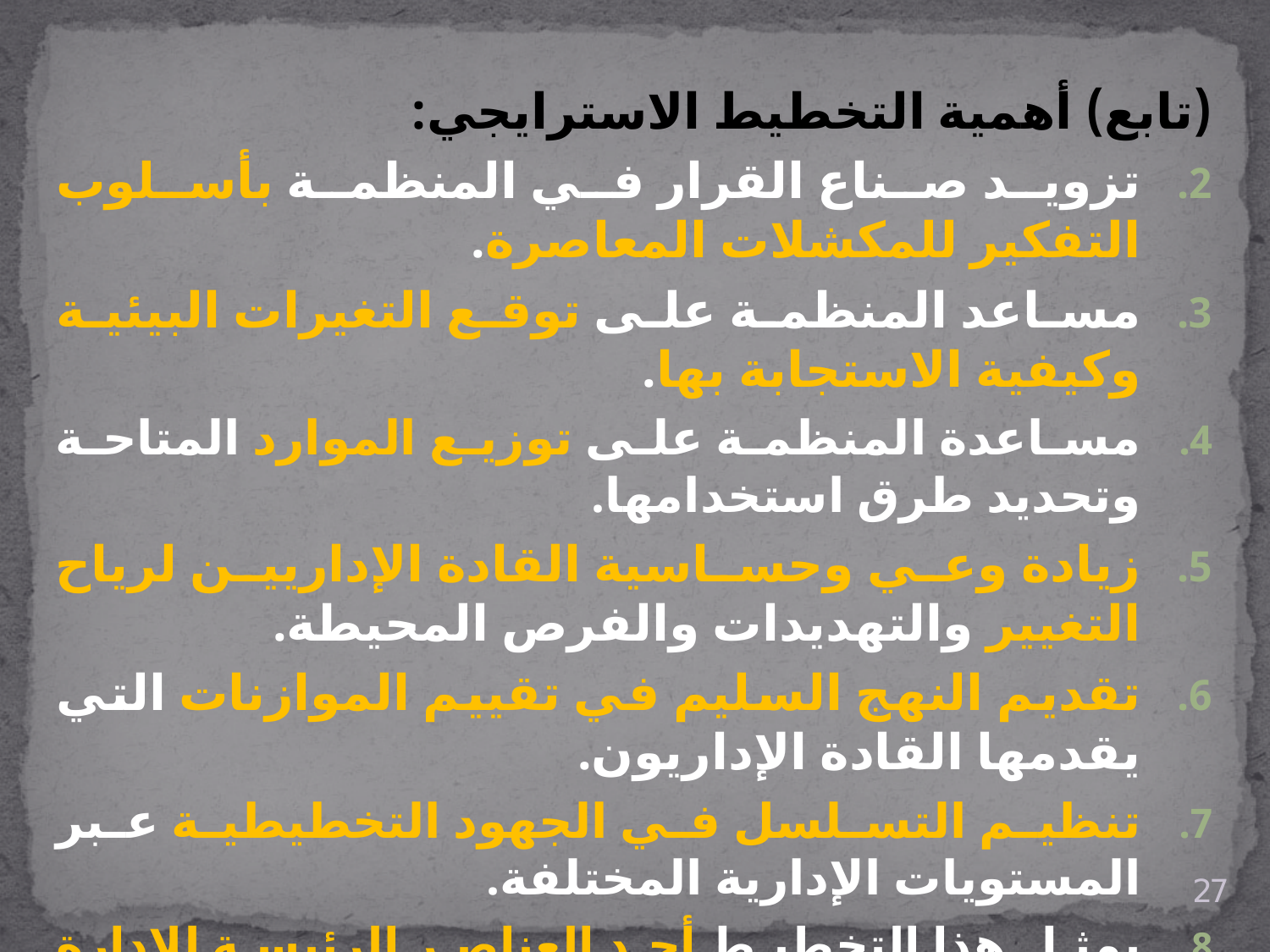

(تابع) أهمية التخطيط الاسترايجي:
تزويد صناع القرار في المنظمة بأسلوب التفكير للمكشلات المعاصرة.
مساعد المنظمة على توقع التغيرات البيئية وكيفية الاستجابة بها.
مساعدة المنظمة على توزيع الموارد المتاحة وتحديد طرق استخدامها.
زيادة وعي وحساسية القادة الإداريين لرياح التغيير والتهديدات والفرص المحيطة.
تقديم النهج السليم في تقييم الموازنات التي يقدمها القادة الإداريون.
تنظيم التسلسل في الجهود التخطيطية عبر المستويات الإدارية المختلفة.
يمثل هذا التخطيط أحد العناصر الرئيسة للإدارة الاستراتيجية في المنظمة.
تحديد الأولويات حسب أهمية كل مرحلة، وفي ضوء التوقعات المستقبلية والتحديات الراهنة.

27